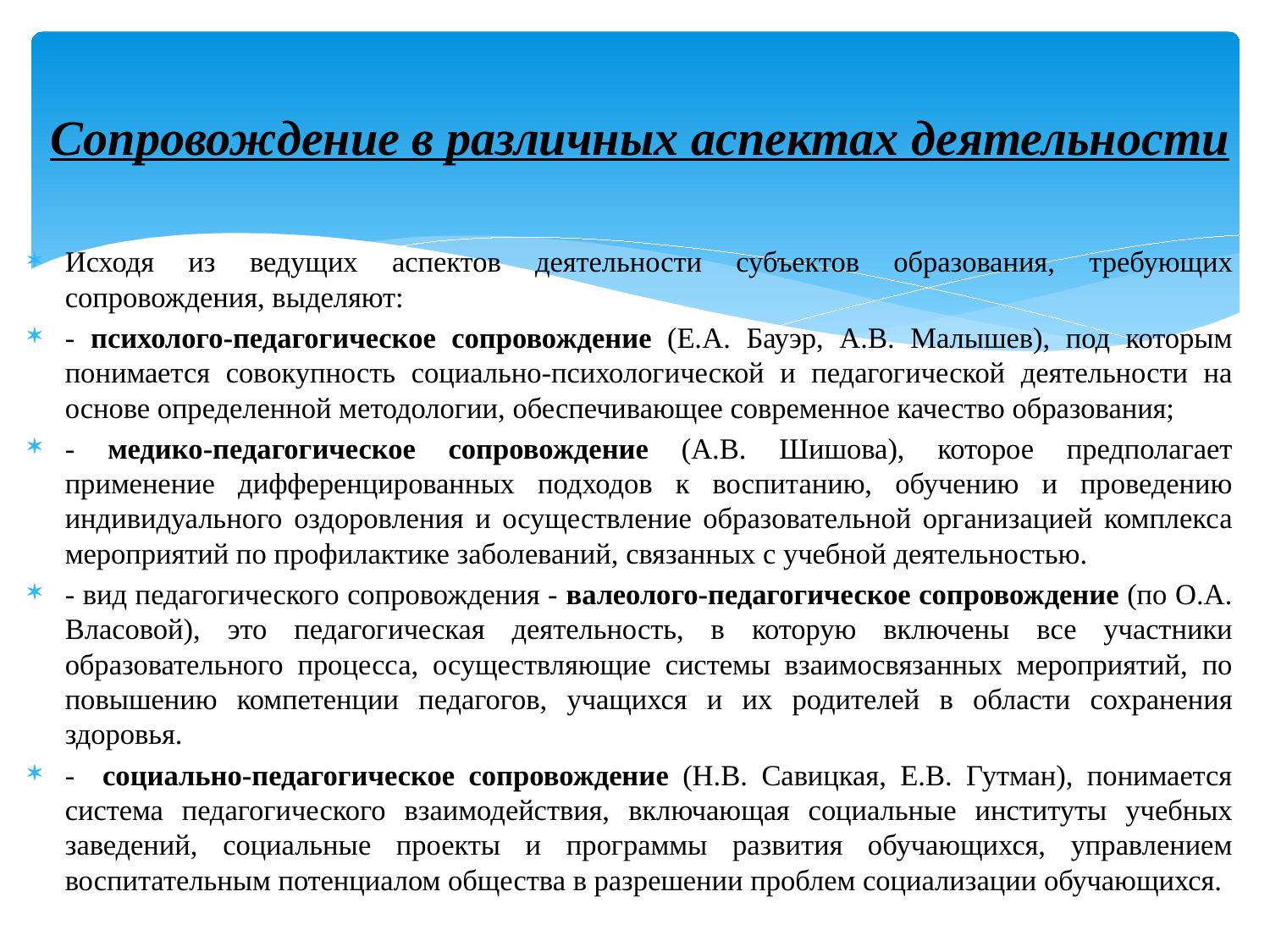

# Сопровождение в различных аспектах деятельности

Исходя из ведущих аспектов деятельности субъектов образования, требующих сопровождения, выделяют:
- психолого-педагогическое сопровождение (Е.А. Бауэр, А.В. Малышев), под которым понимается совокупность социально-психологической и педагогической деятельности на основе определенной методологии, обеспечивающее современное качество образования;
- медико-педагогическое сопровождение (А.В. Шишова), которое предполагает применение дифференцированных подходов к воспитанию, обучению и проведению индивидуального оздоровления и осуществление образовательной организацией комплекса мероприятий по профилактике заболеваний, связанных с учебной деятельностью.
- вид педагогического сопровождения - валеолого-педагогическое сопровождение (по О.А. Власовой), это педагогическая деятельность, в которую включены все участники образовательного процесса, осуществляющие системы взаимосвязанных мероприятий, по повышению компетенции педагогов, учащихся и их родителей в области сохранения здоровья.
-  социально-педагогическое сопровождение (Н.В. Савицкая, Е.В. Гутман), понимается система педагогического взаимодействия, включающая социальные институты учебных заведений, социальные проекты и программы развития обучающихся, управлением воспитательным потенциалом общества в разрешении проблем социализации обучающихся.